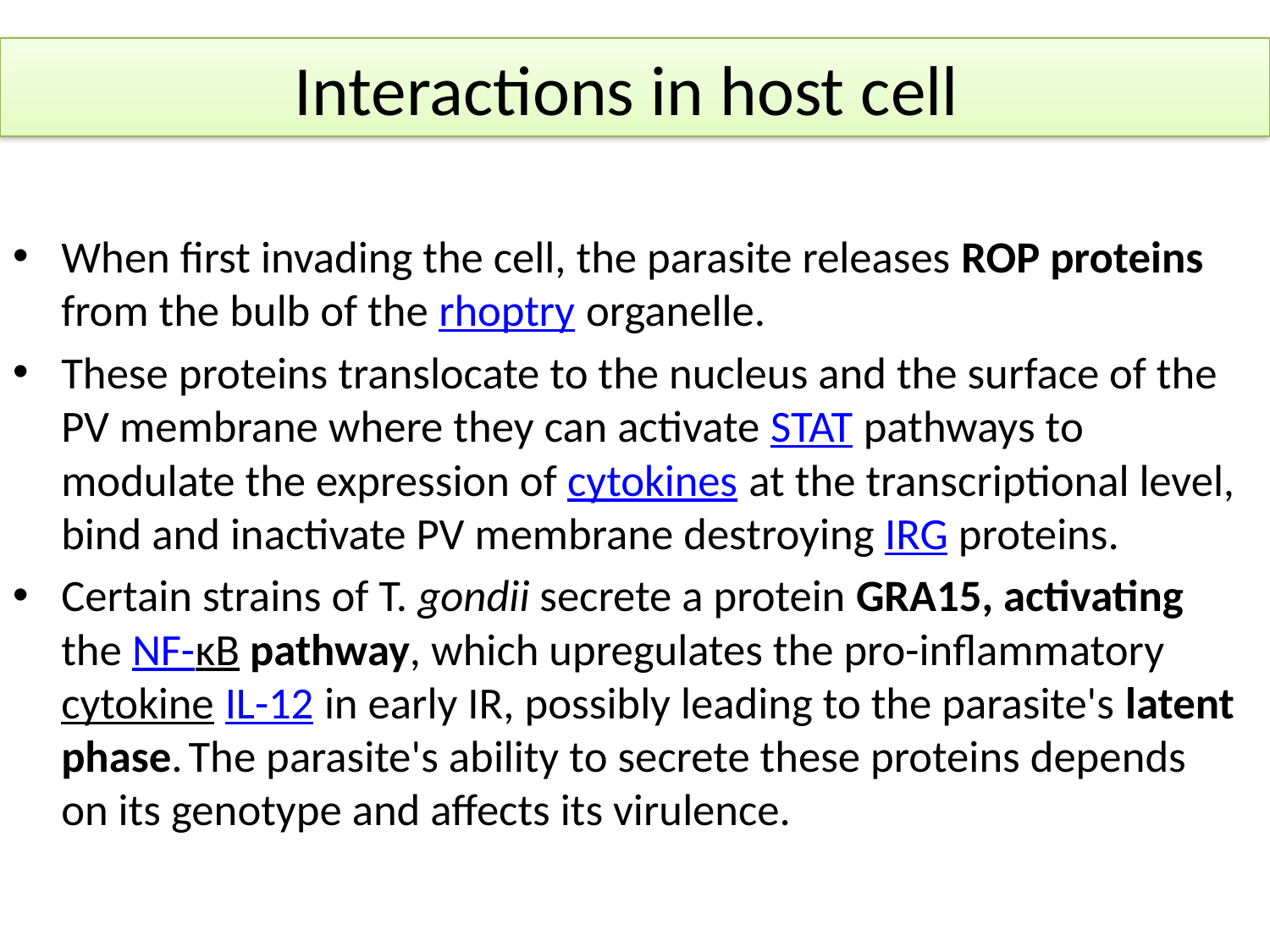

# Interactions in host cell
When first invading the cell, the parasite releases ROP proteins from the bulb of the rhoptry organelle.
These proteins translocate to the nucleus and the surface of the PV membrane where they can activate STAT pathways to modulate the expression of cytokines at the transcriptional level, bind and inactivate PV membrane destroying IRG proteins.
Certain strains of T. gondii secrete a protein GRA15, activating the NF-κB pathway, which upregulates the pro-inflammatory cytokine IL-12 in early IR, possibly leading to the parasite's latent phase. The parasite's ability to secrete these proteins depends on its genotype and affects its virulence.